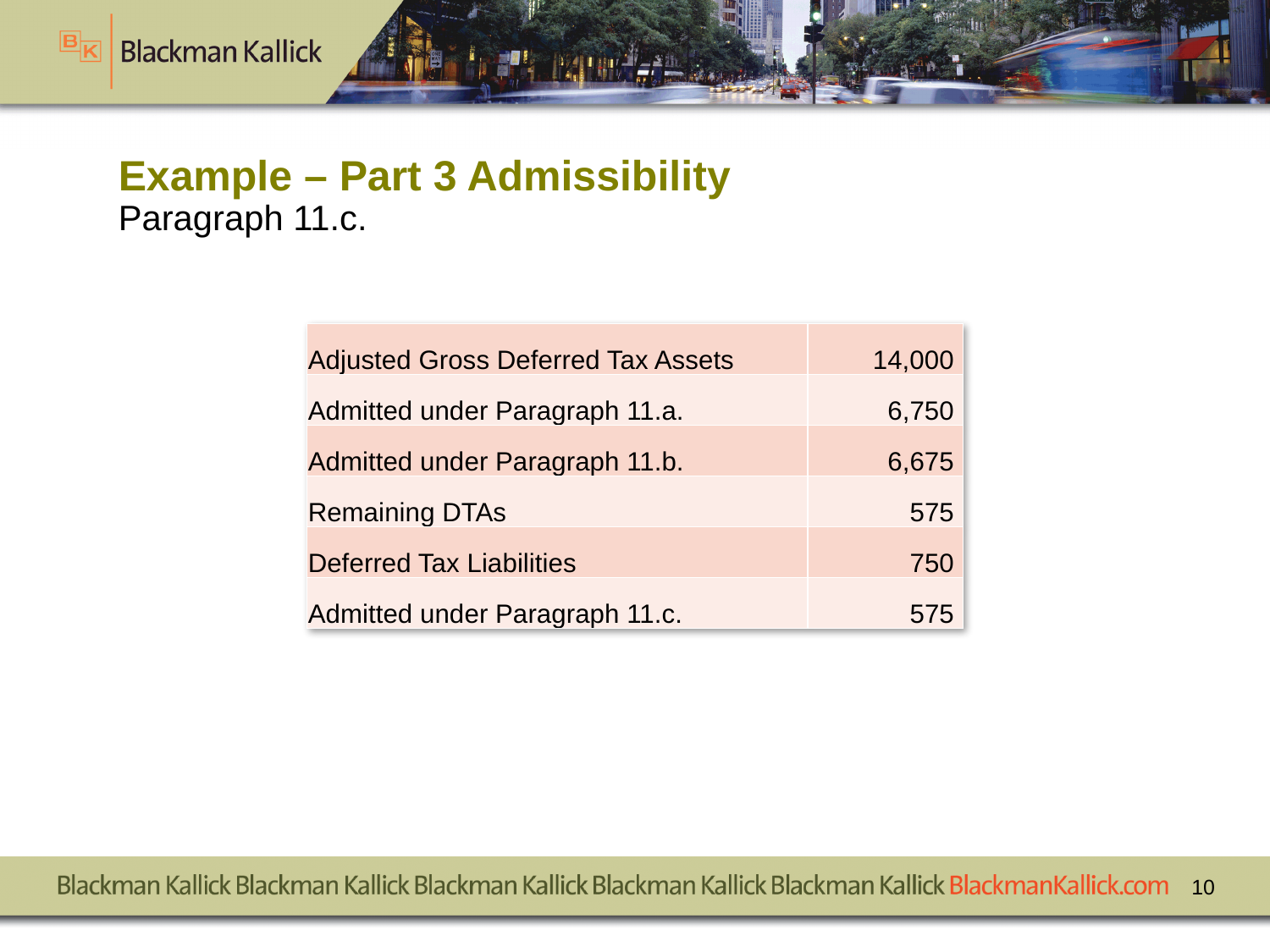

# Example – Part 3 Admissibility Paragraph 11.c.
| Adjusted Gross Deferred Tax Assets | 14,000 |
| --- | --- |
| Admitted under Paragraph 11.a. | 6,750 |
| Admitted under Paragraph 11.b. | 6,675 |
| Remaining DTAs | 575 |
| Deferred Tax Liabilities | 750 |
| Admitted under Paragraph 11.c. | 575 |